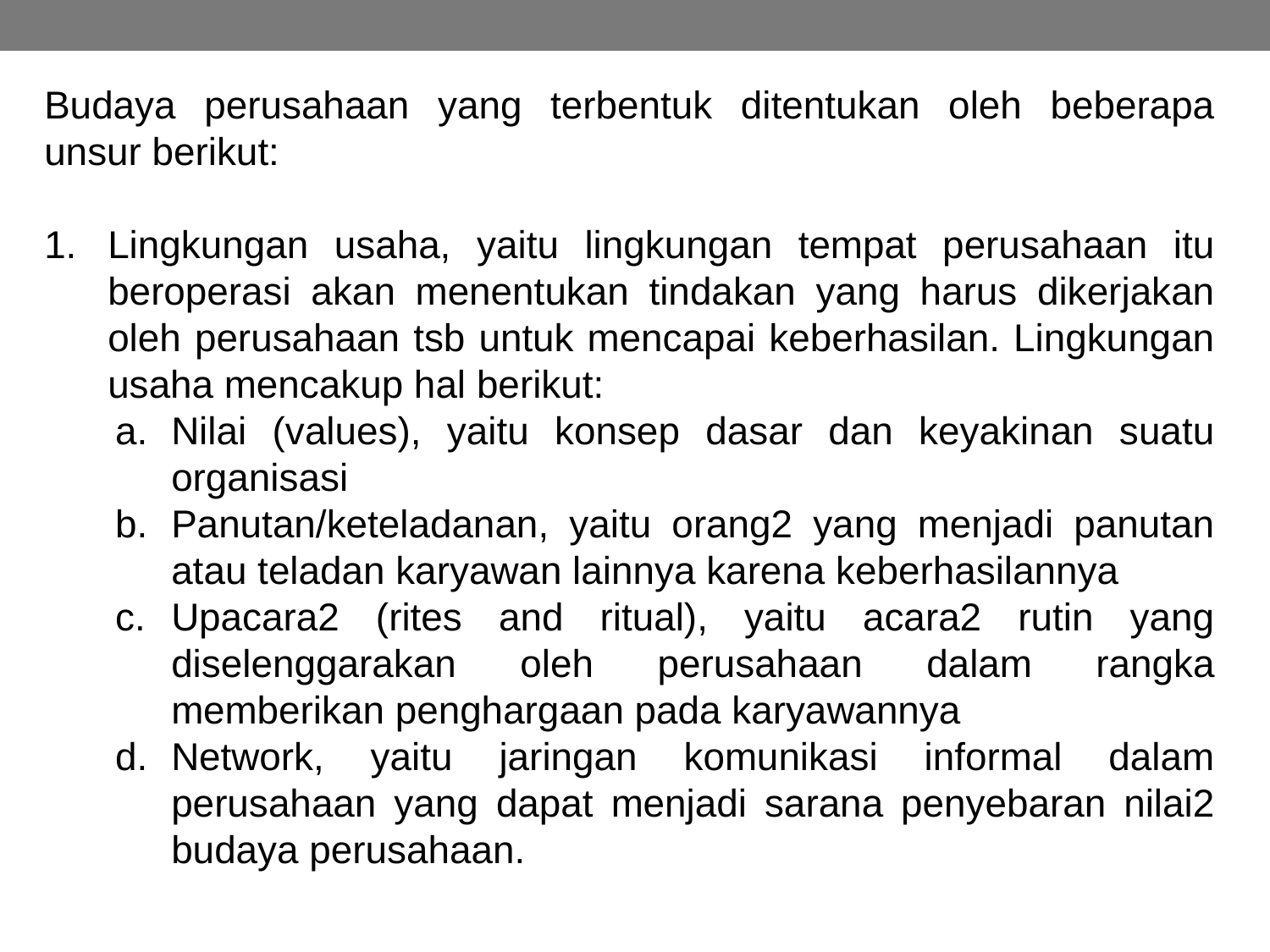

Budaya perusahaan yang terbentuk ditentukan oleh beberapa unsur berikut:

Lingkungan usaha, yaitu lingkungan tempat perusahaan itu beroperasi akan menentukan tindakan yang harus dikerjakan oleh perusahaan tsb untuk mencapai keberhasilan. Lingkungan usaha mencakup hal berikut:
Nilai (values), yaitu konsep dasar dan keyakinan suatu organisasi
Panutan/keteladanan, yaitu orang2 yang menjadi panutan atau teladan karyawan lainnya karena keberhasilannya
Upacara2 (rites and ritual), yaitu acara2 rutin yang diselenggarakan oleh perusahaan dalam rangka memberikan penghargaan pada karyawannya
Network, yaitu jaringan komunikasi informal dalam perusahaan yang dapat menjadi sarana penyebaran nilai2 budaya perusahaan.